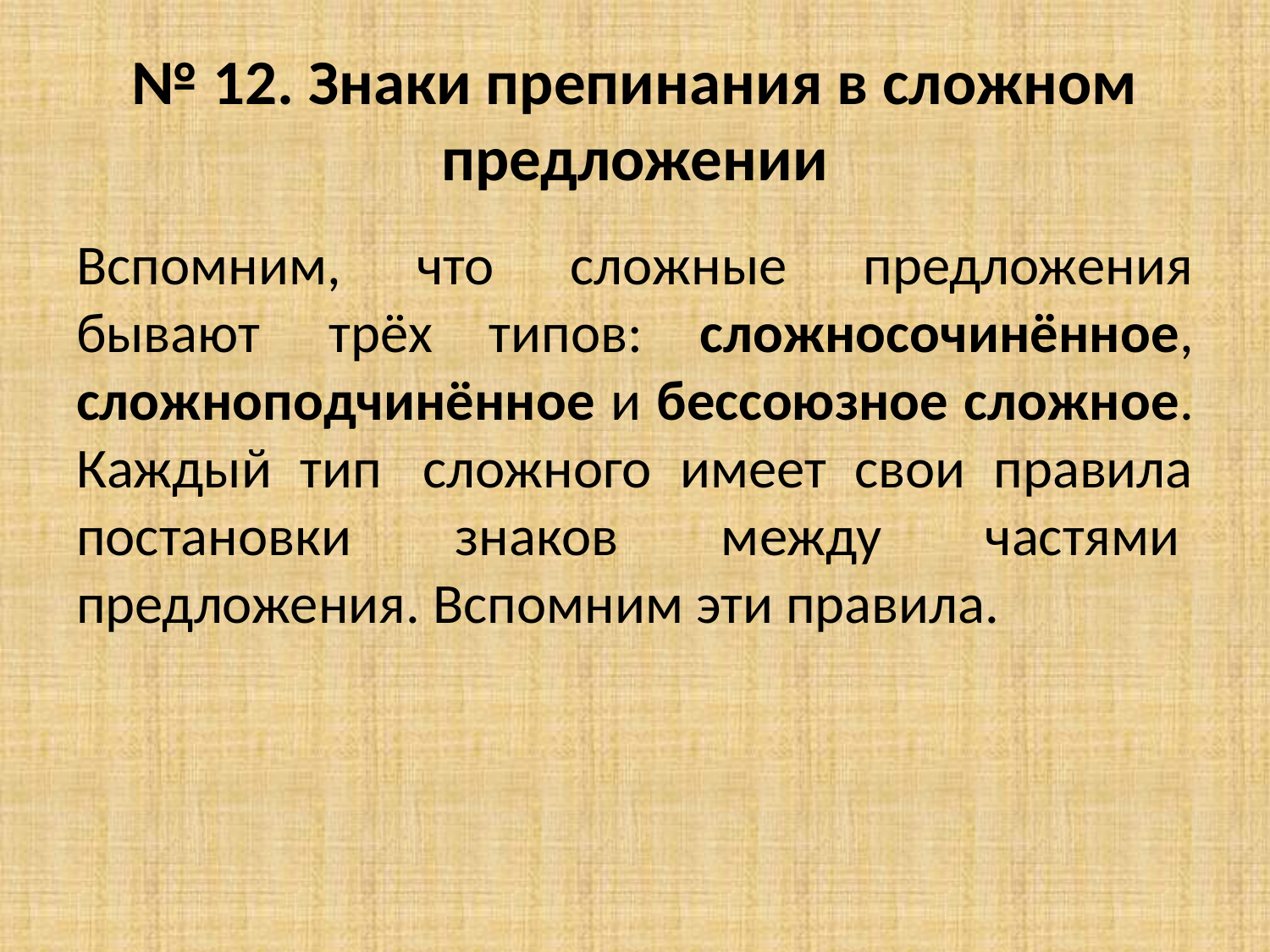

# № 12. Знаки препинания в сложном предложении
Вспомним, что сложные предложения бывают  трёх типов: сложносочинённое, сложноподчинённое и бессоюзное сложное. Каждый тип  сложного имеет свои правила постановки знаков между частями  предложения. Вспомним эти правила.